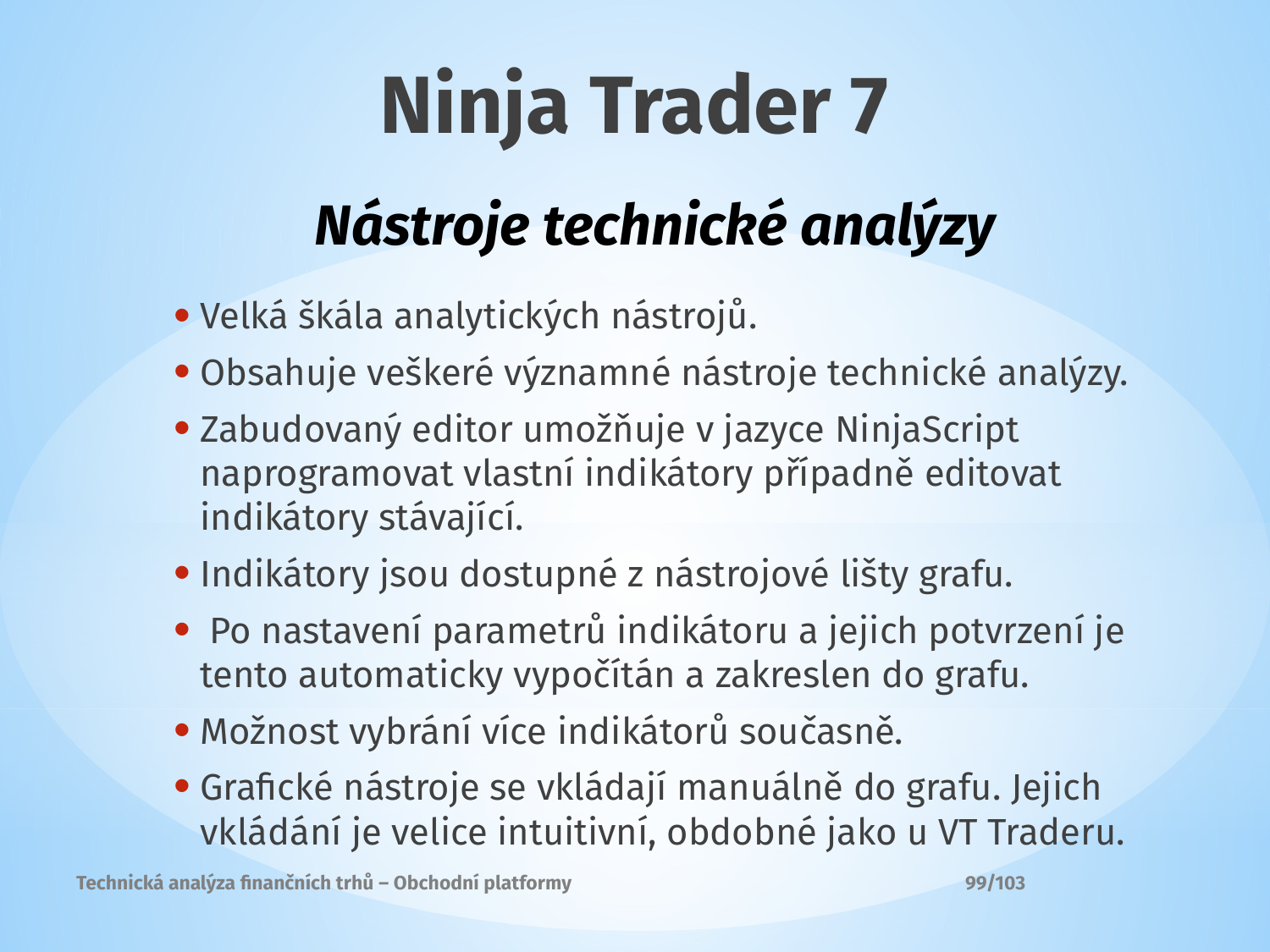

Ninja Trader 7
Nástroje technické analýzy
Velká škála analytických nástrojů.
Obsahuje veškeré významné nástroje technické analýzy.
Zabudovaný editor umožňuje v jazyce NinjaScript naprogramovat vlastní indikátory případně editovat indikátory stávající.
Indikátory jsou dostupné z nástrojové lišty grafu.
 Po nastavení parametrů indikátoru a jejich potvrzení je tento automaticky vypočítán a zakreslen do grafu.
Možnost vybrání více indikátorů současně.
Grafické nástroje se vkládají manuálně do grafu. Jejich vkládání je velice intuitivní, obdobné jako u VT Traderu.
Technická analýza finančních trhů – Obchodní platformy				99/103